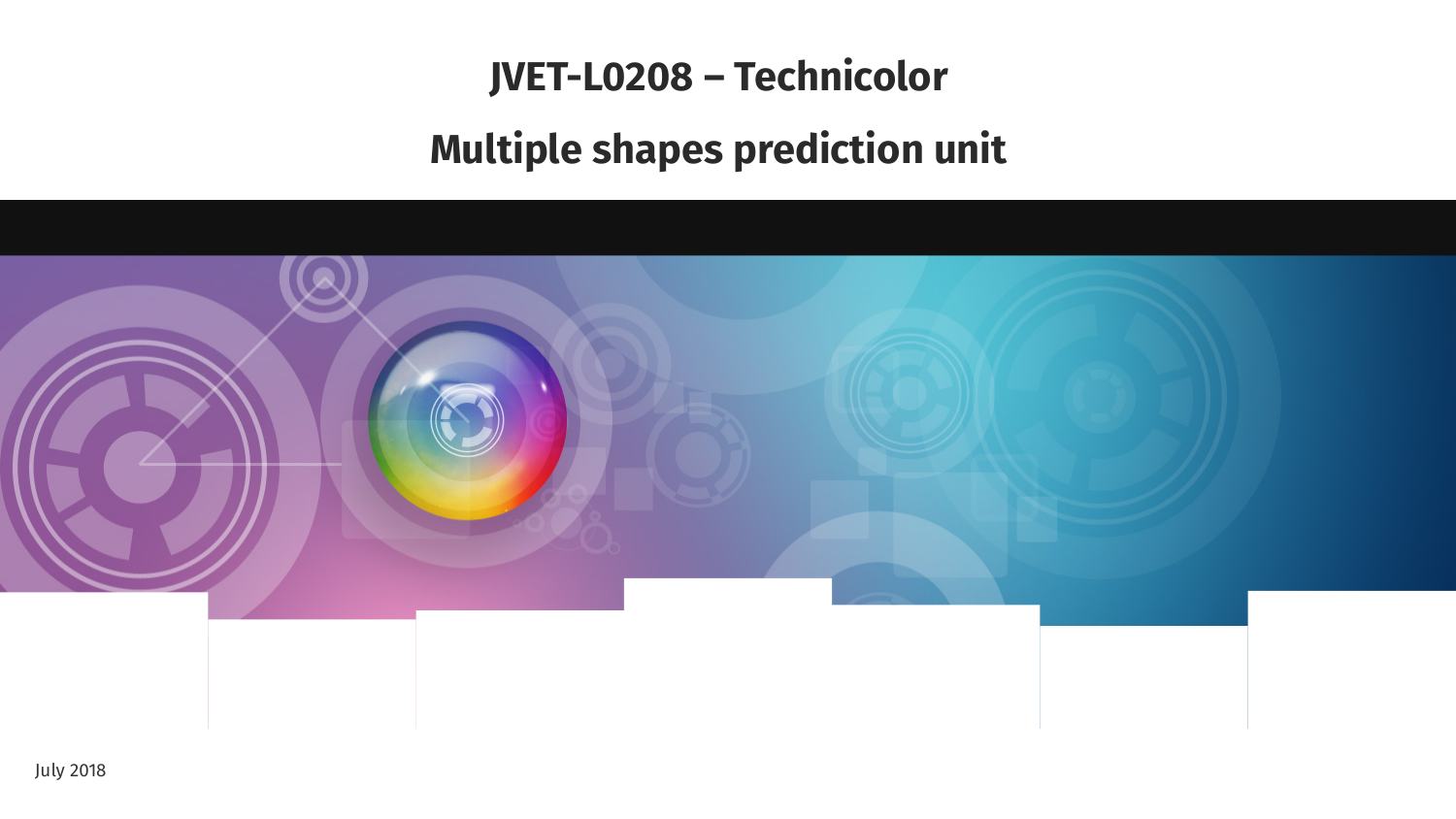

# JVET-L0208 – Technicolor Multiple shapes prediction unit
July 2018